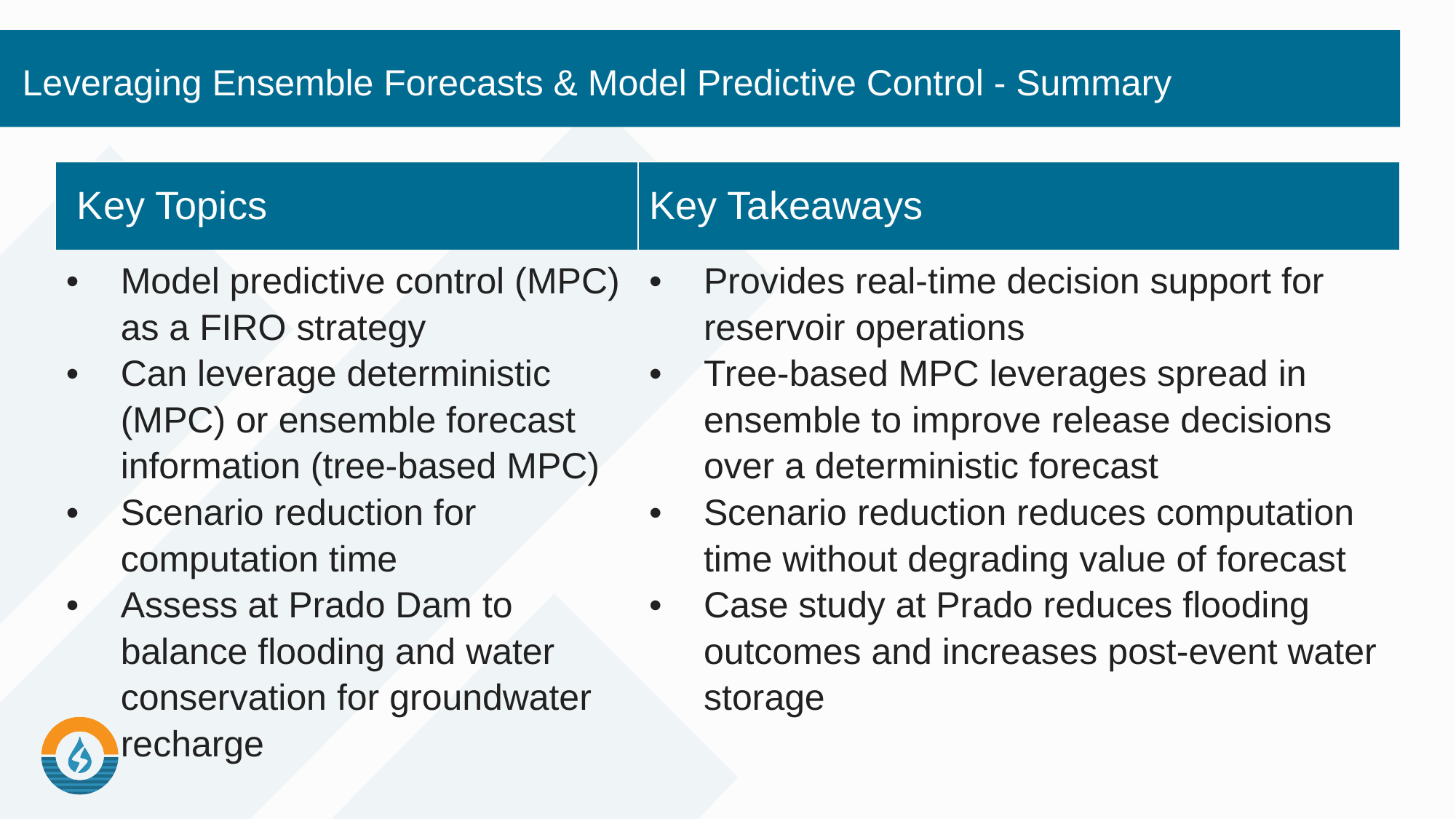

# Leveraging Ensemble Forecasts & Model Predictive Control - Summary
| Key Topics | Key Takeaways |
| --- | --- |
| Model predictive control (MPC) as a FIRO strategy Can leverage deterministic (MPC) or ensemble forecast information (tree-based MPC) Scenario reduction for computation time Assess at Prado Dam to balance flooding and water conservation for groundwater recharge | Provides real-time decision support for reservoir operations Tree-based MPC leverages spread in ensemble to improve release decisions over a deterministic forecast Scenario reduction reduces computation time without degrading value of forecast Case study at Prado reduces flooding outcomes and increases post-event water storage |